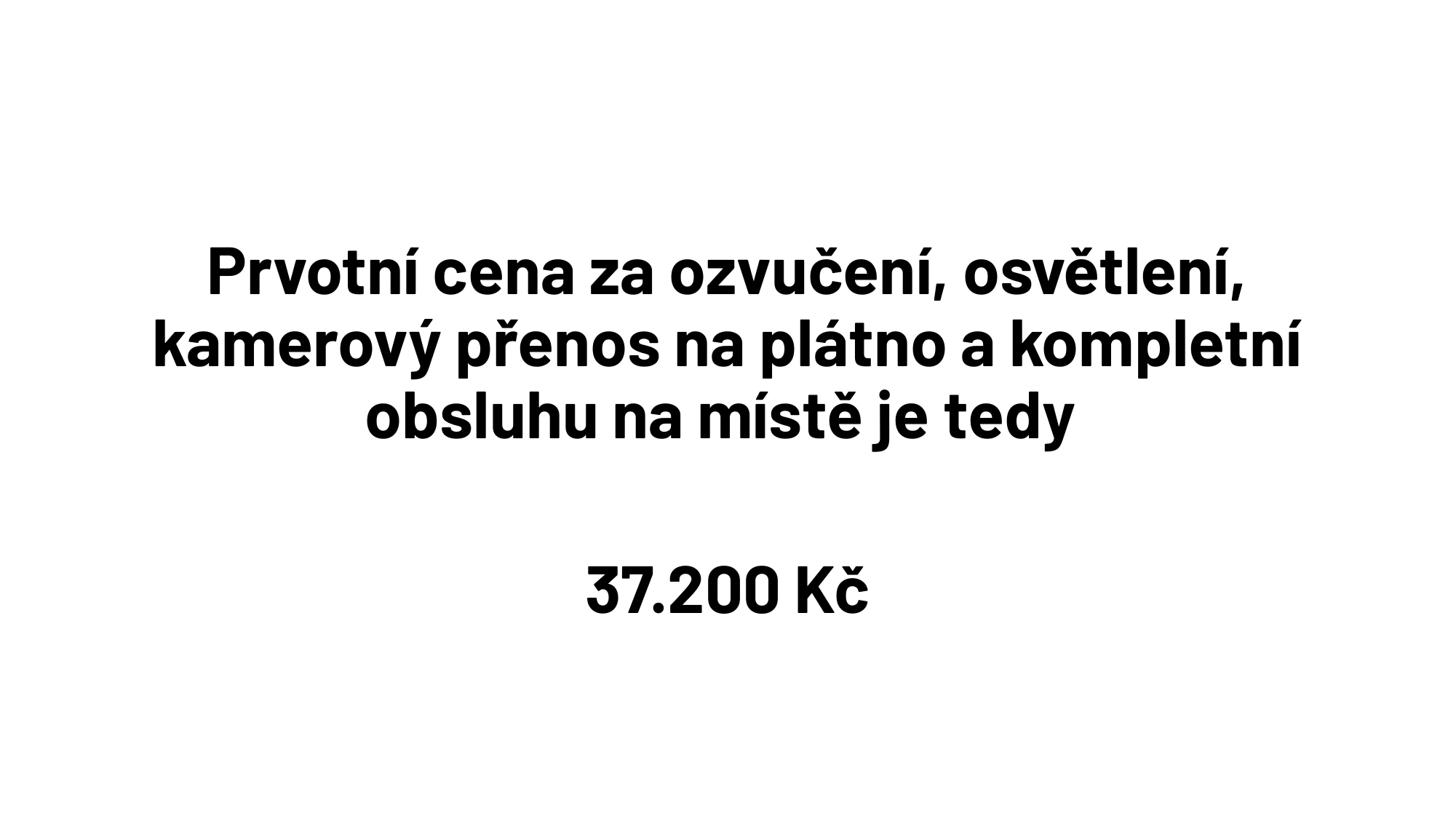

#

Prvotní cena za ozvučení, osvětlení, kamerový přenos na plátno a kompletní obsluhu na místě je tedy

37.200 Kč